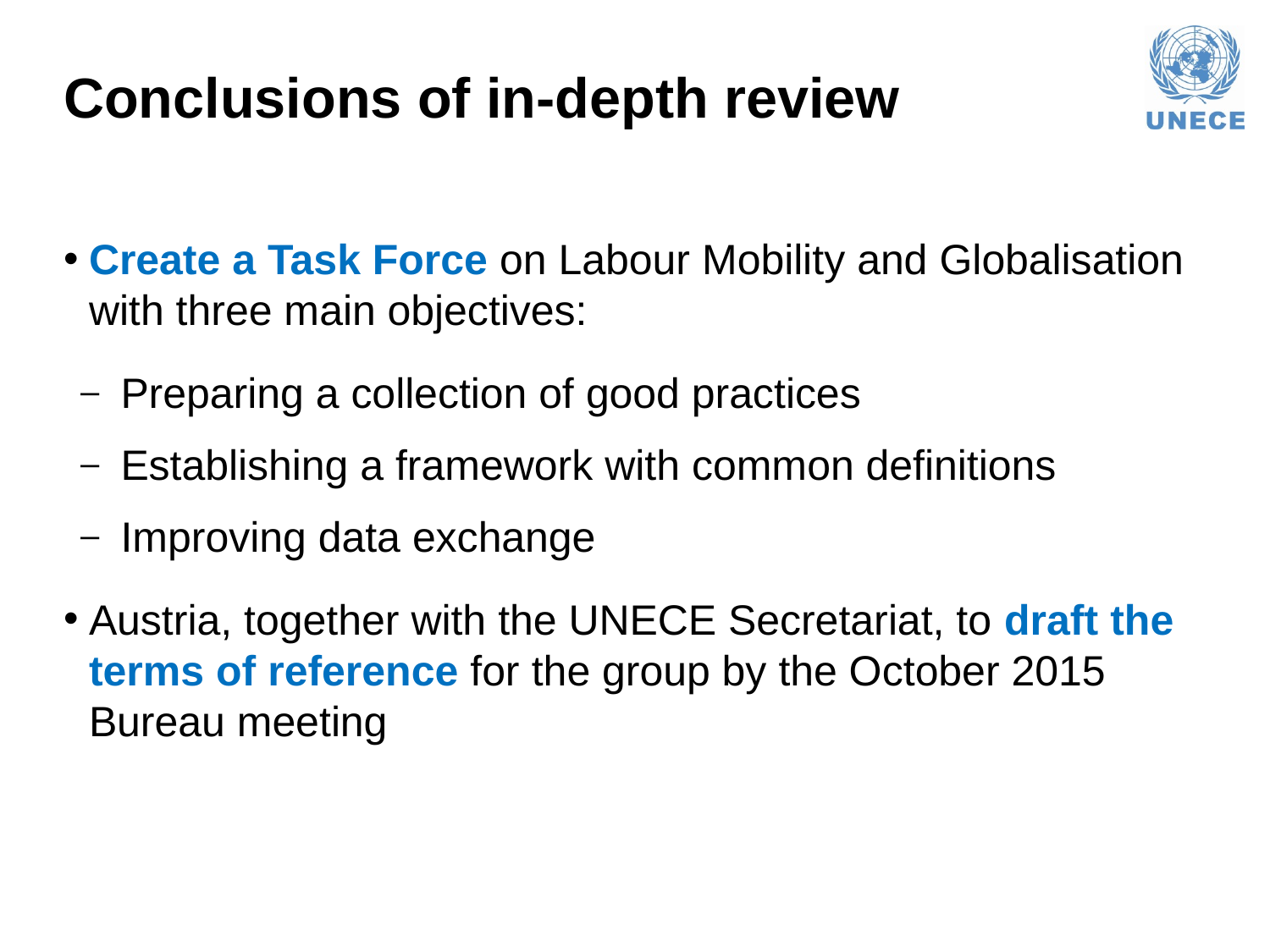

# Conclusions of in-depth review
Create a Task Force on Labour Mobility and Globalisation with three main objectives:
Preparing a collection of good practices
Establishing a framework with common definitions
Improving data exchange
Austria, together with the UNECE Secretariat, to draft the terms of reference for the group by the October 2015 Bureau meeting